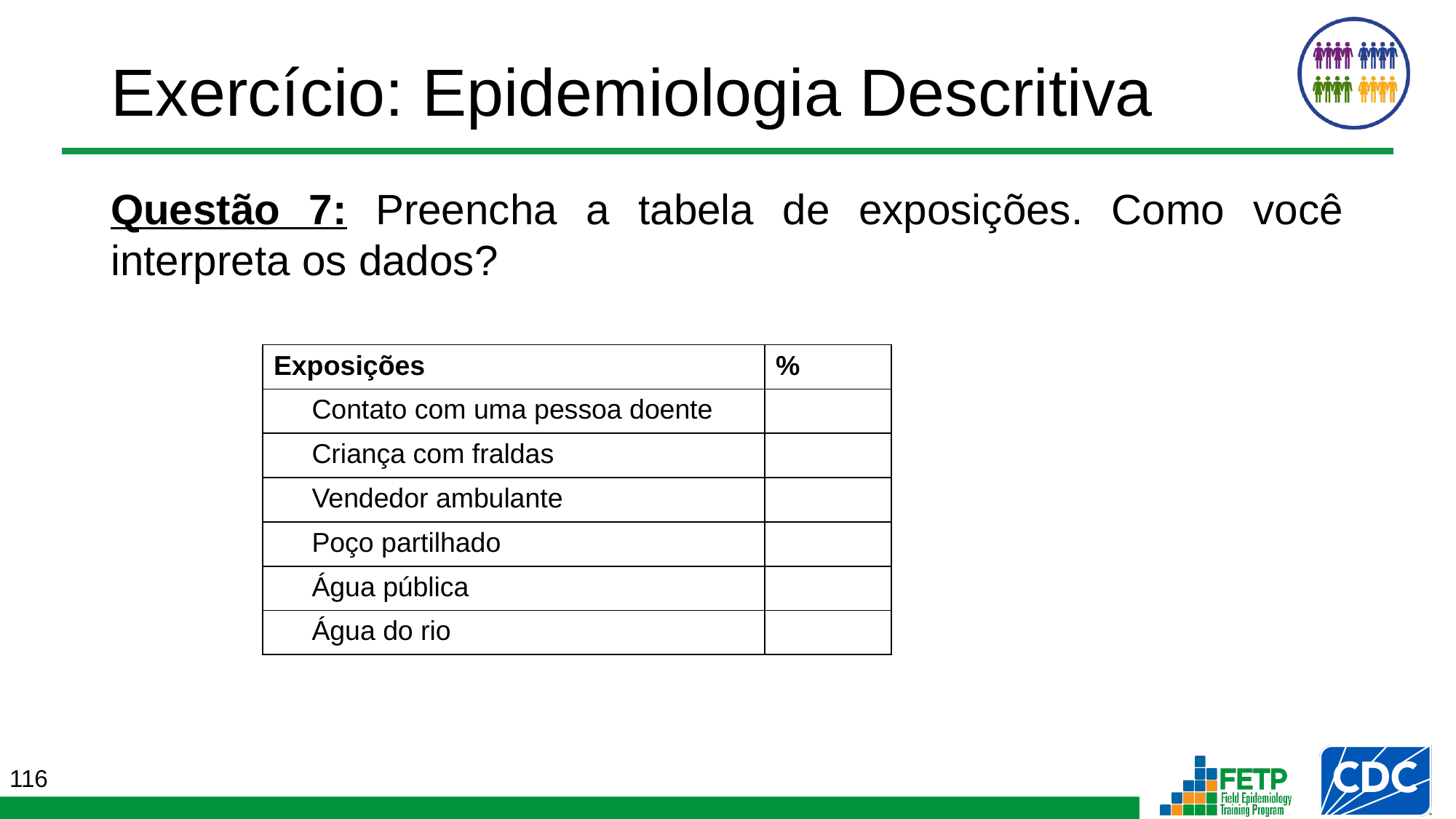

# Exercício: Epidemiologia Descritiva
Questão 7: Preencha a tabela de exposições. Como você interpreta os dados?
| Exposições | % |
| --- | --- |
| Contato com uma pessoa doente |  |
| Criança com fraldas |  |
| Vendedor ambulante |  |
| Poço partilhado |  |
| Água pública |  |
| Água do rio |  |